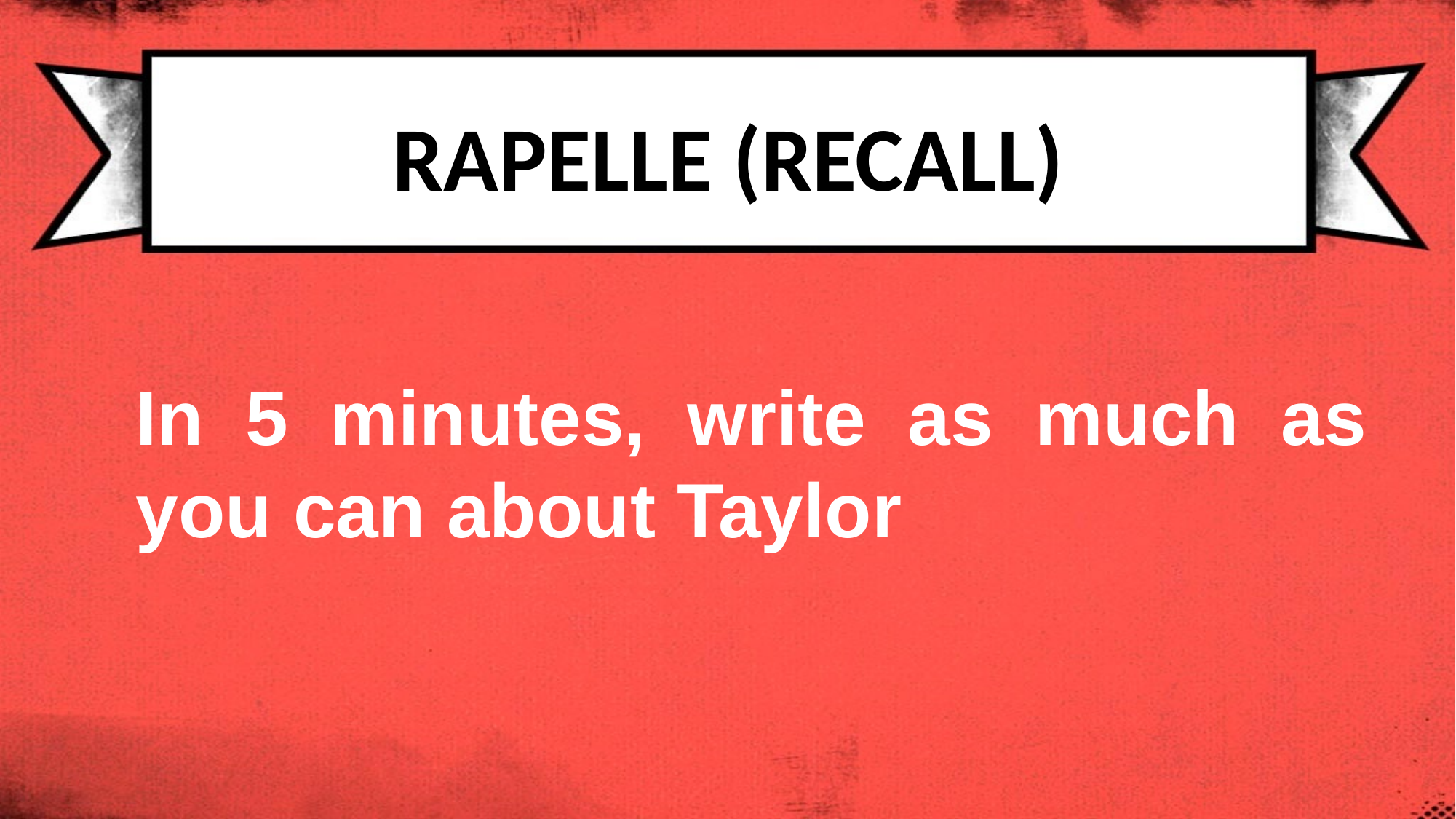

# RAPELLE (RECALL)
In 5 minutes, write as much as you can about Taylor